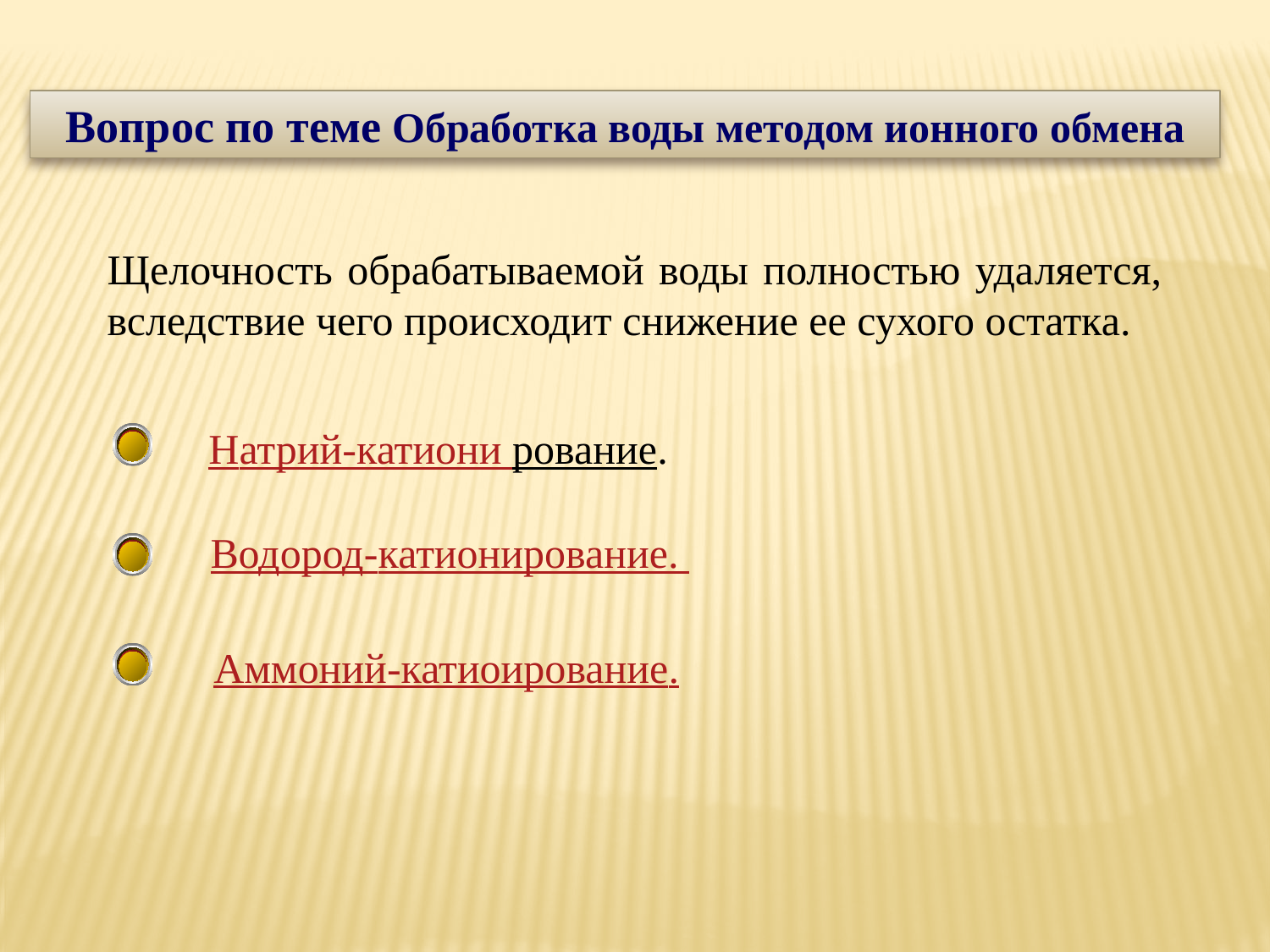

Вопрос по теме Обработка воды методом ионного обмена
Щелочность обрабатываемой воды полностью удаляется, вследствие чего происходит снижение ее сухого остатка.
Натрий-катиони рование.

Водород-катионирование.

Аммоний-катиоирoвание.